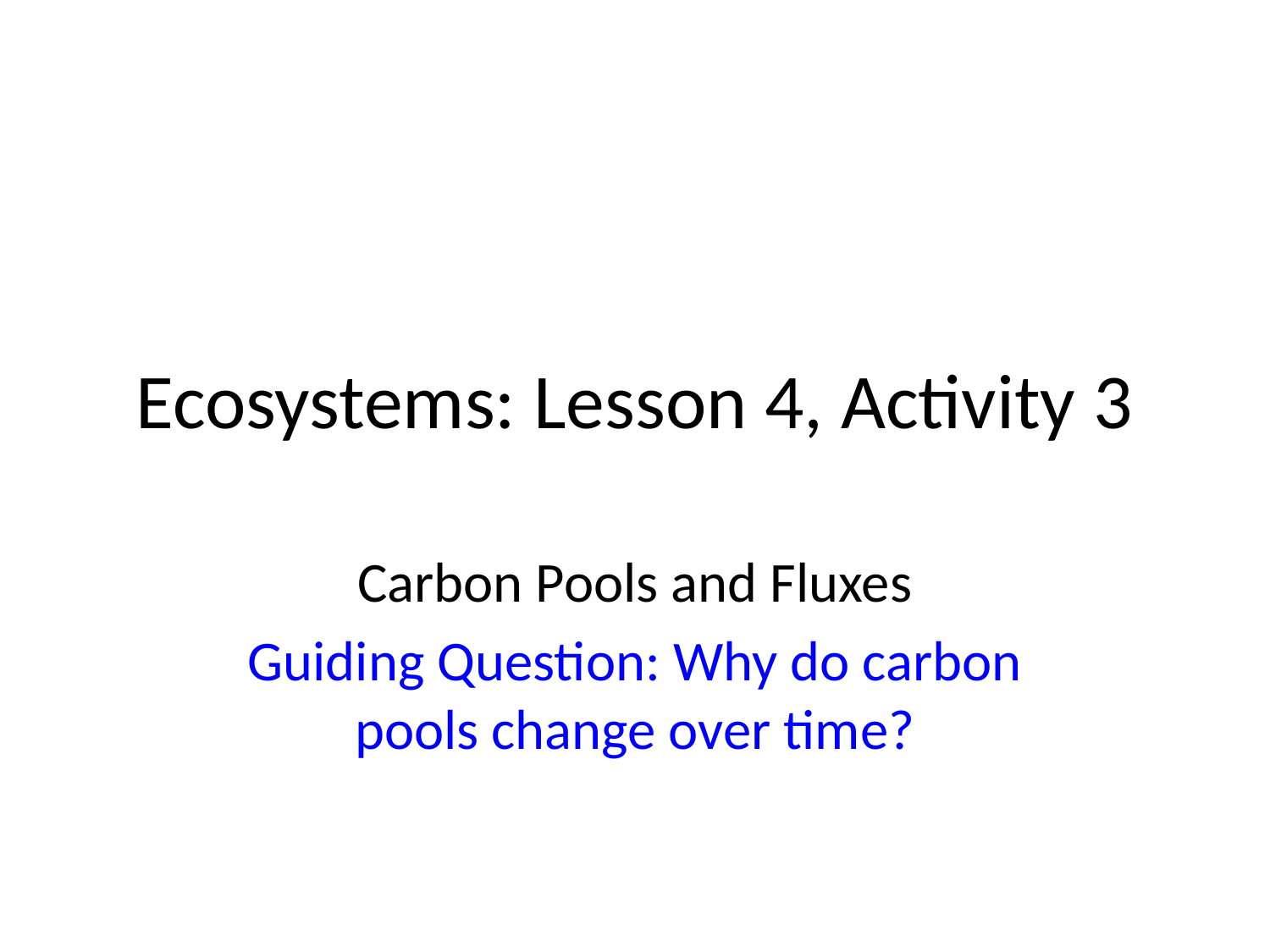

# Ecosystems: Lesson 4, Activity 3
Carbon Pools and Fluxes
Guiding Question: Why do carbon pools change over time?